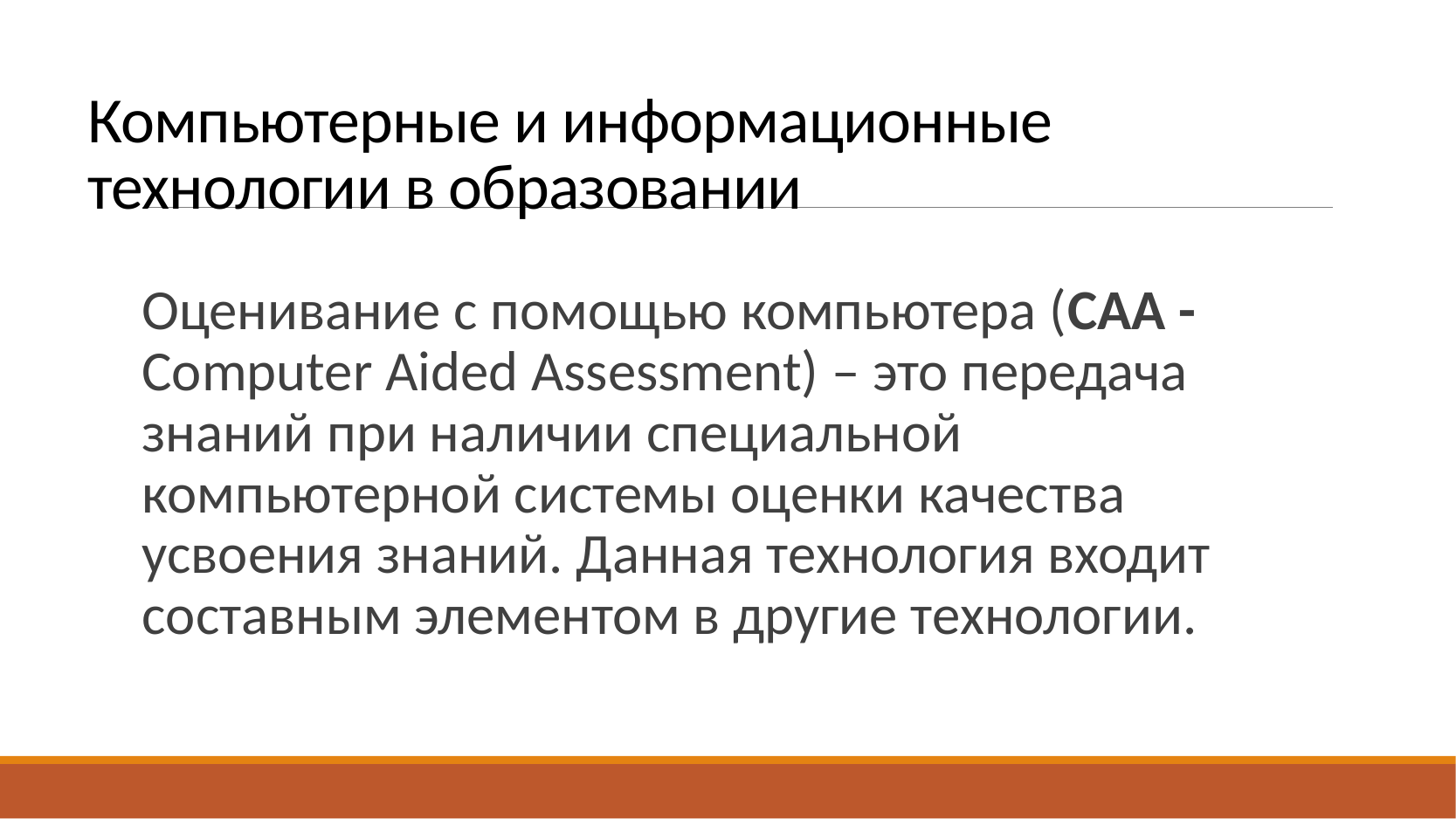

# Компьютерные и информационные технологии в образовании

	Оценивание с помощью компьютера (CAA - Computer Aided Assessment) – это передача знаний при наличии специальной компьютерной системы оценки качества усвоения знаний. Данная технология входит составным элементом в другие технологии.